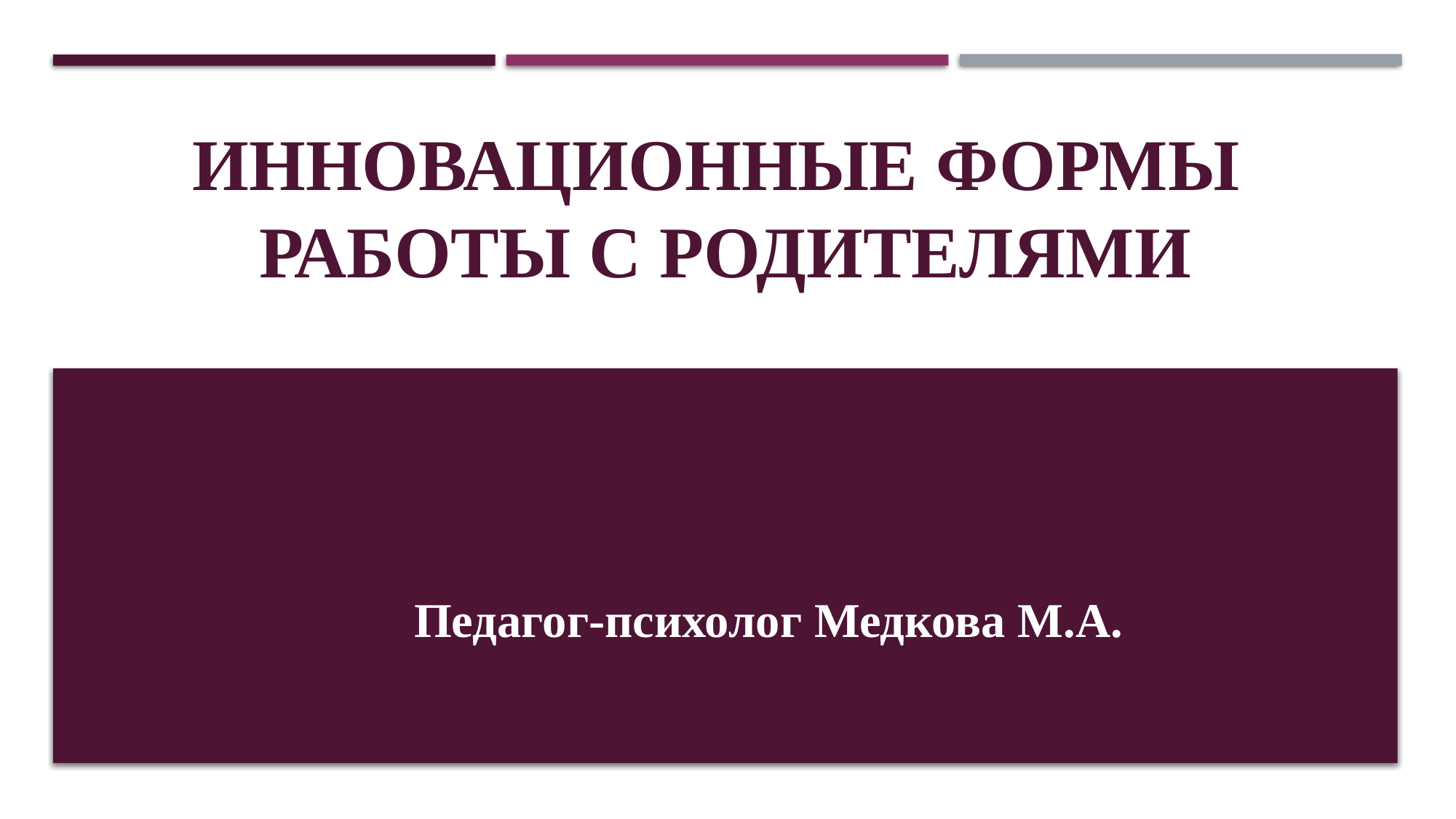

# Инновационные формы работы с родителями
          Педагог-психолог Медкова М.А.